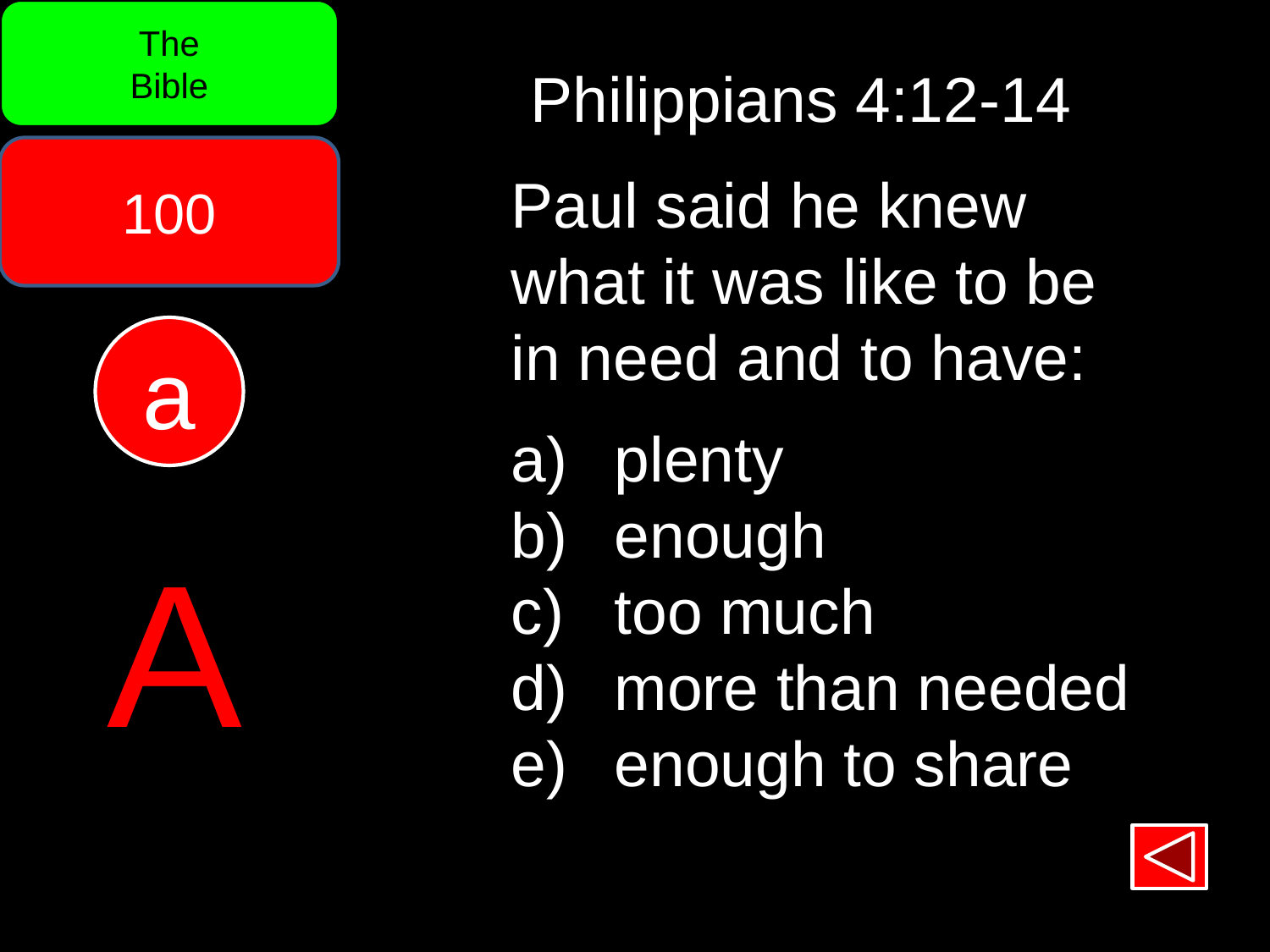

The
Bible
Philippians 4:12-14
100
Paul said he knew
what it was like to be
in need and to have:

plenty
enough
too much
more than needed
enough to share
a
A